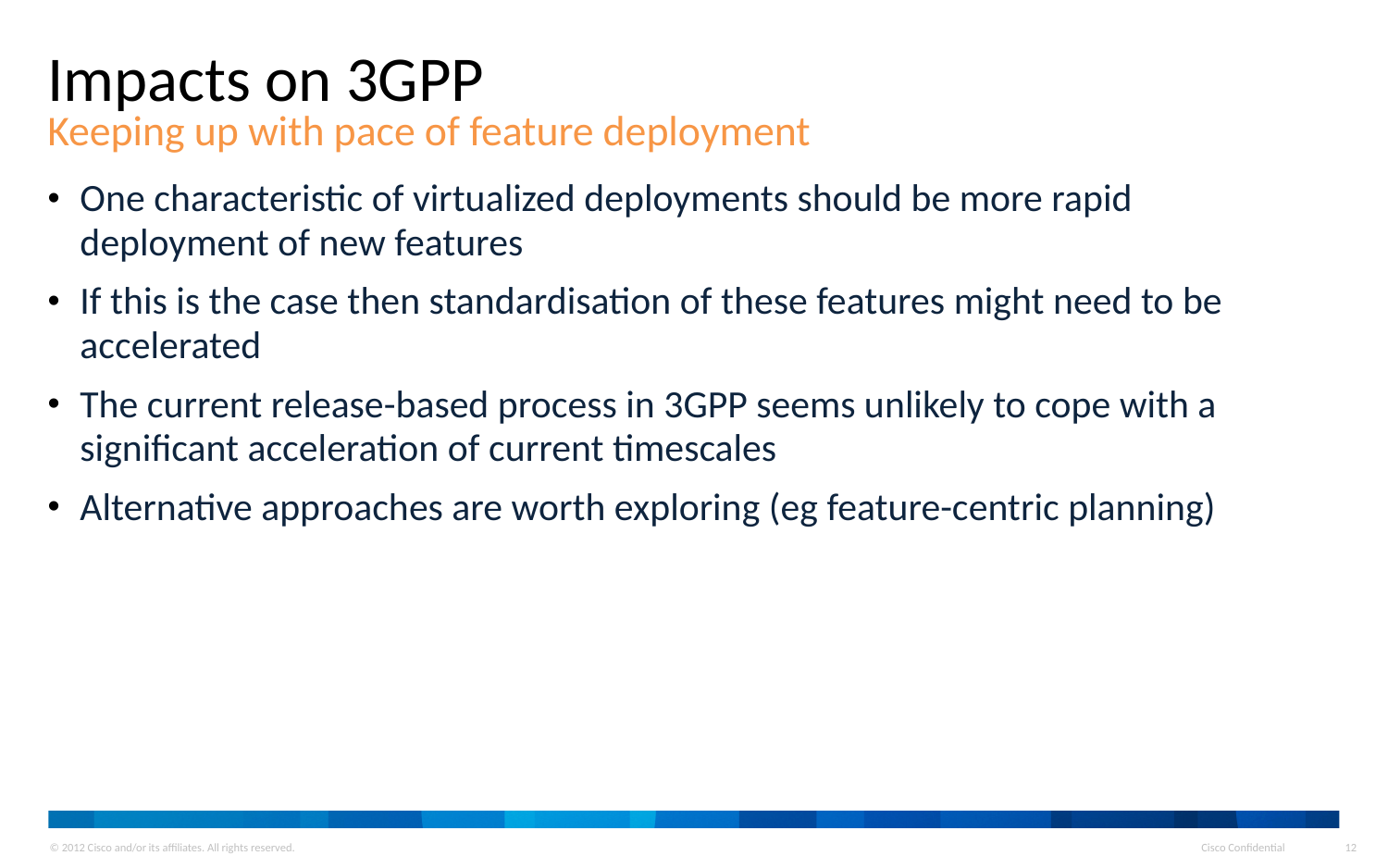

# Impacts on 3GPP Keeping up with pace of feature deployment
One characteristic of virtualized deployments should be more rapid deployment of new features
If this is the case then standardisation of these features might need to be accelerated
The current release-based process in 3GPP seems unlikely to cope with a significant acceleration of current timescales
Alternative approaches are worth exploring (eg feature-centric planning)